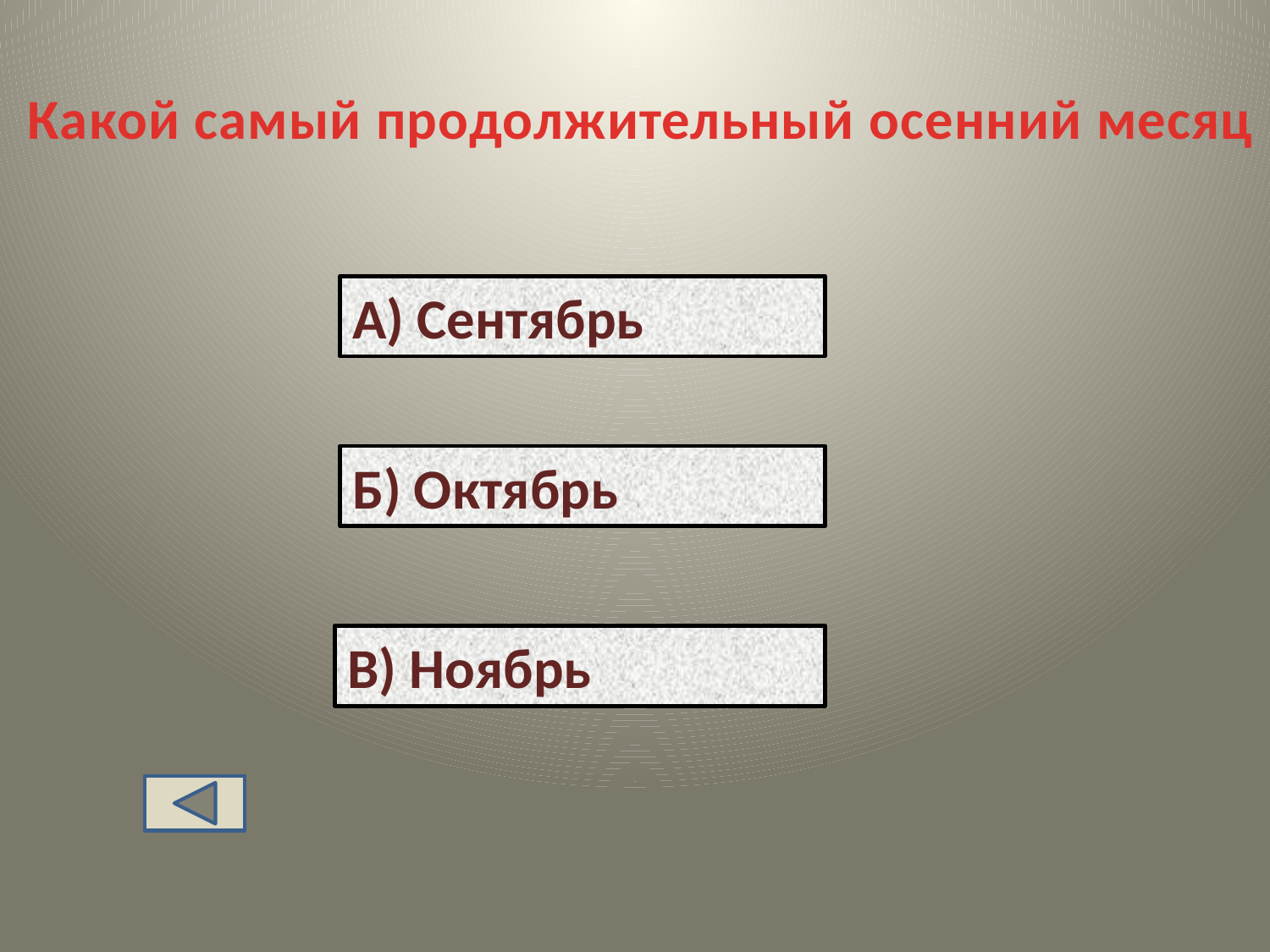

Какой самый продолжительный осенний месяц
А) Сентябрь
Б) Октябрь
В) Ноябрь